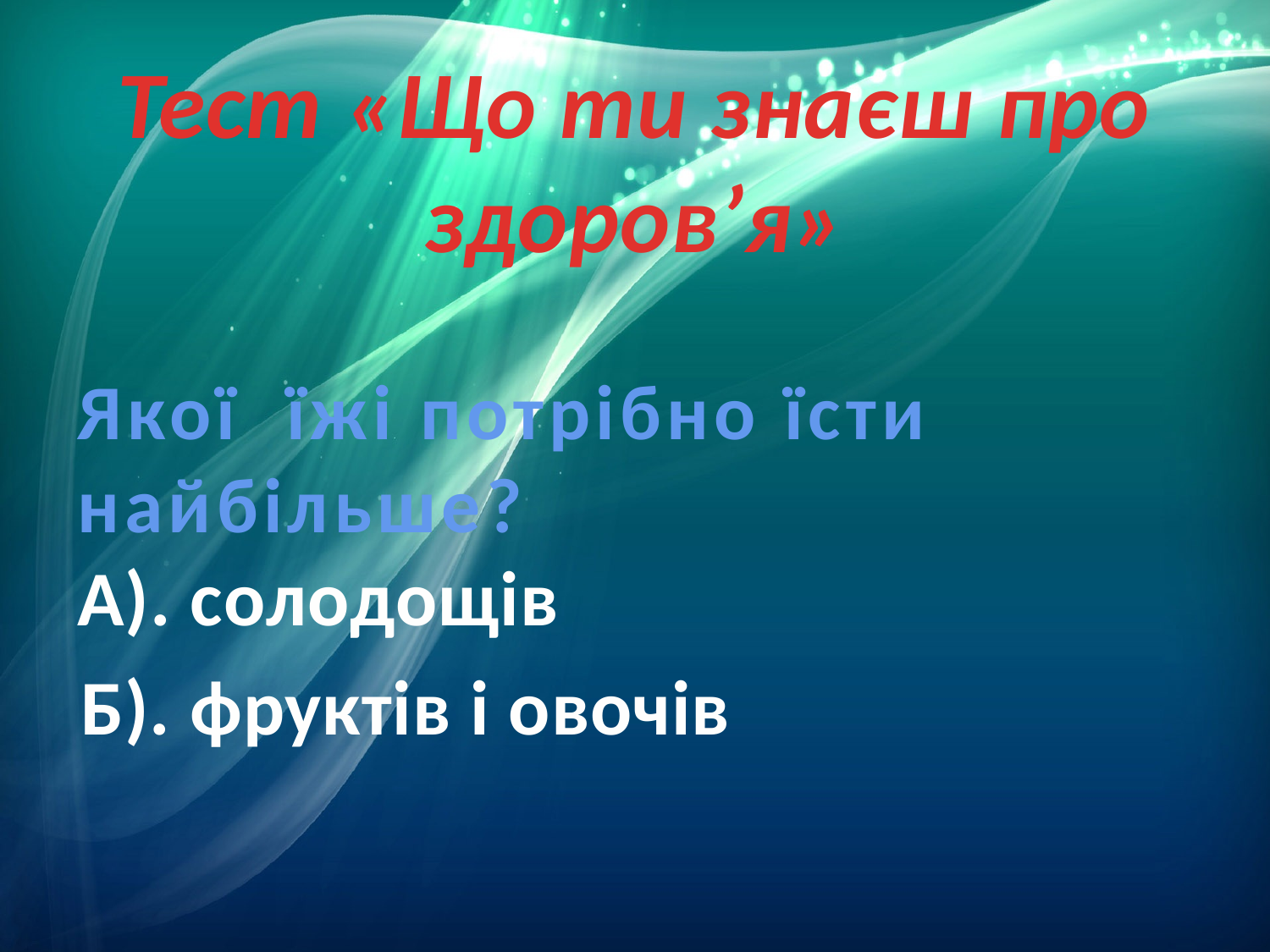

Тест «Що ти знаєш про здоров’я»
Якої  їжі потрібно їсти найбільше?
А). солодощів
Б). фруктів і овочів